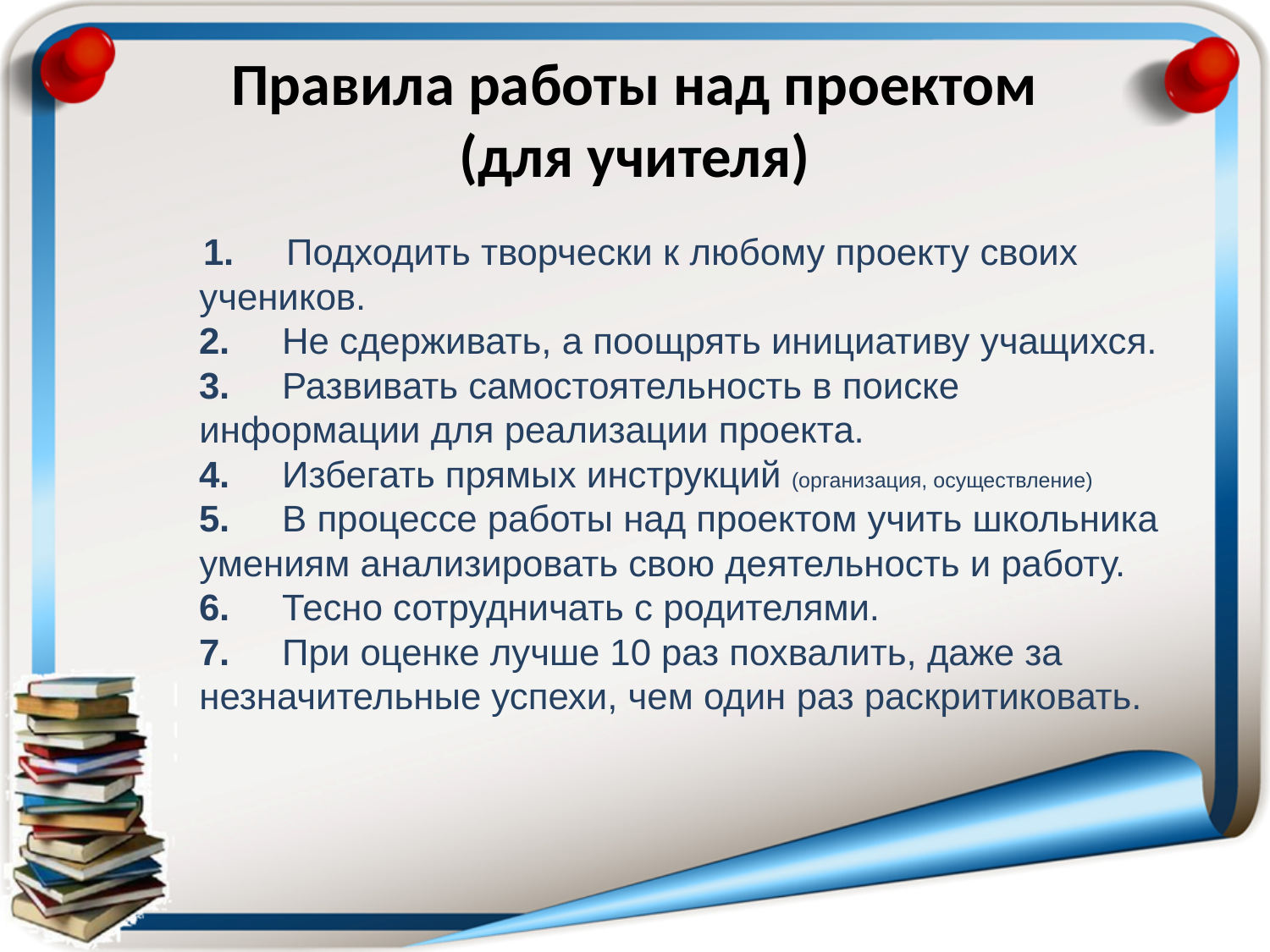

# Правила работы над проектом (для учителя)
     1.     Подходить творчески к любому проекту своих учеников.
2.     Не сдерживать, а поощрять инициативу учащихся.
3.     Развивать самостоятельность в поиске информации для реализации проекта.
4.     Избегать прямых инструкций (организация, осуществление)
5.     В процессе работы над проектом учить школьника умениям анализировать свою деятельность и работу.
6.     Тесно сотрудничать с родителями.
7.     При оценке лучше 10 раз похвалить, даже за незначительные успехи, чем один раз раскритиковать.